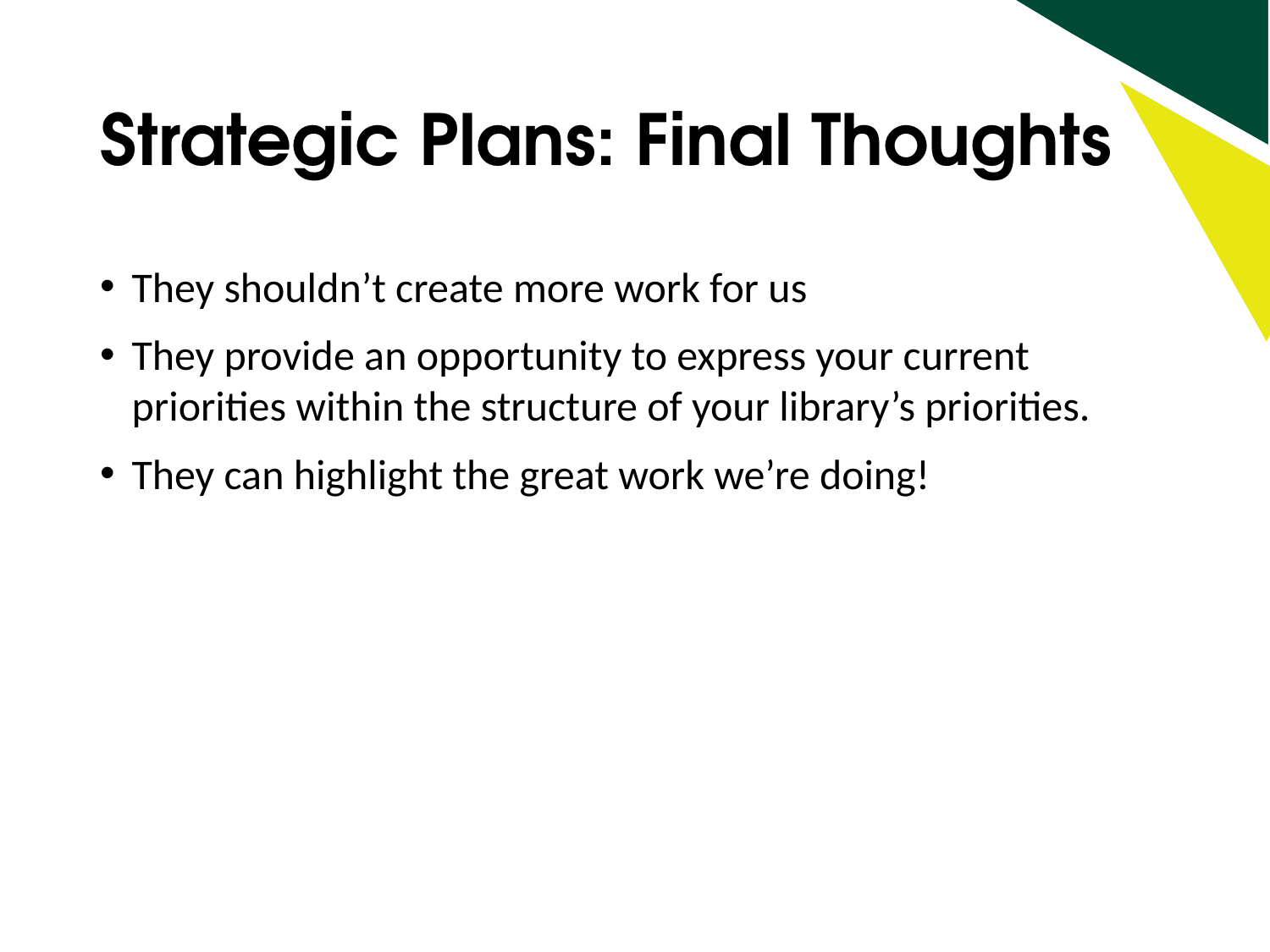

# Strategic Plans: Final Thoughts
They shouldn’t create more work for us
They provide an opportunity to express your current priorities within the structure of your library’s priorities.
They can highlight the great work we’re doing!